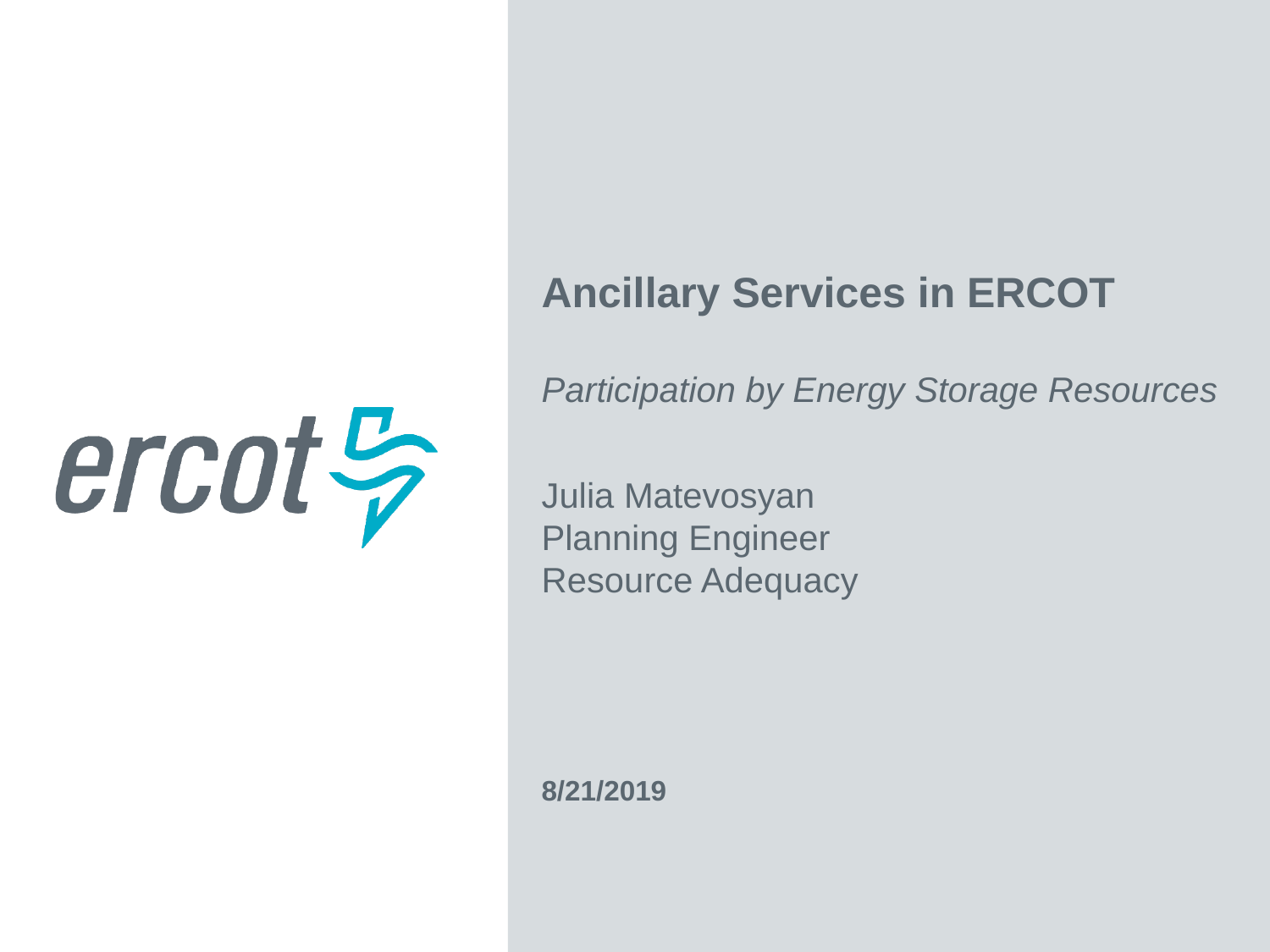

Ancillary Services in ERCOT

Participation by Energy Storage Resources

Julia Matevosyan
Planning Engineer
Resource Adequacy

8/21/2019